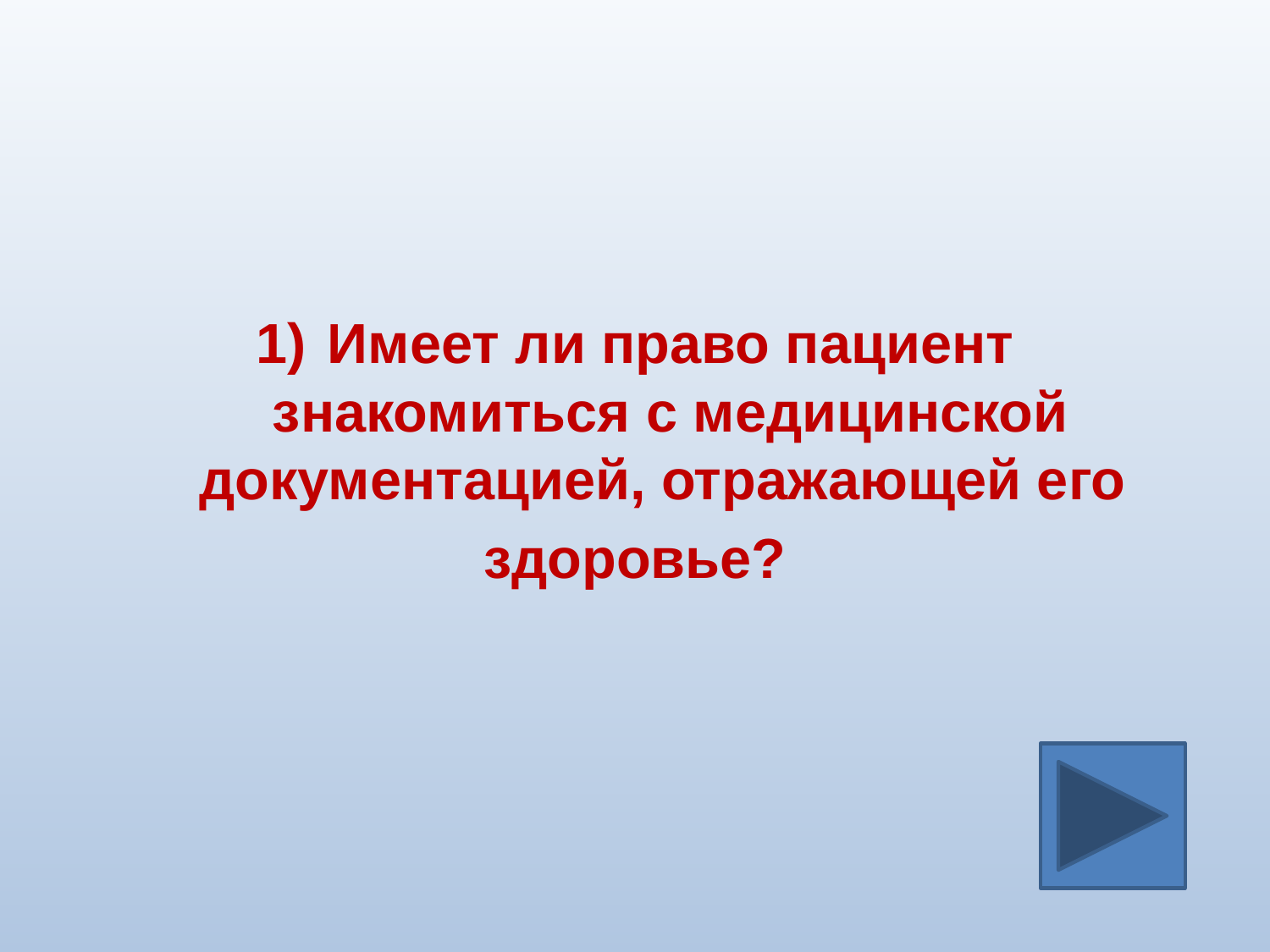

Имеет ли право пациент знакомиться с медицинской документацией, отражающей его
здоровье?